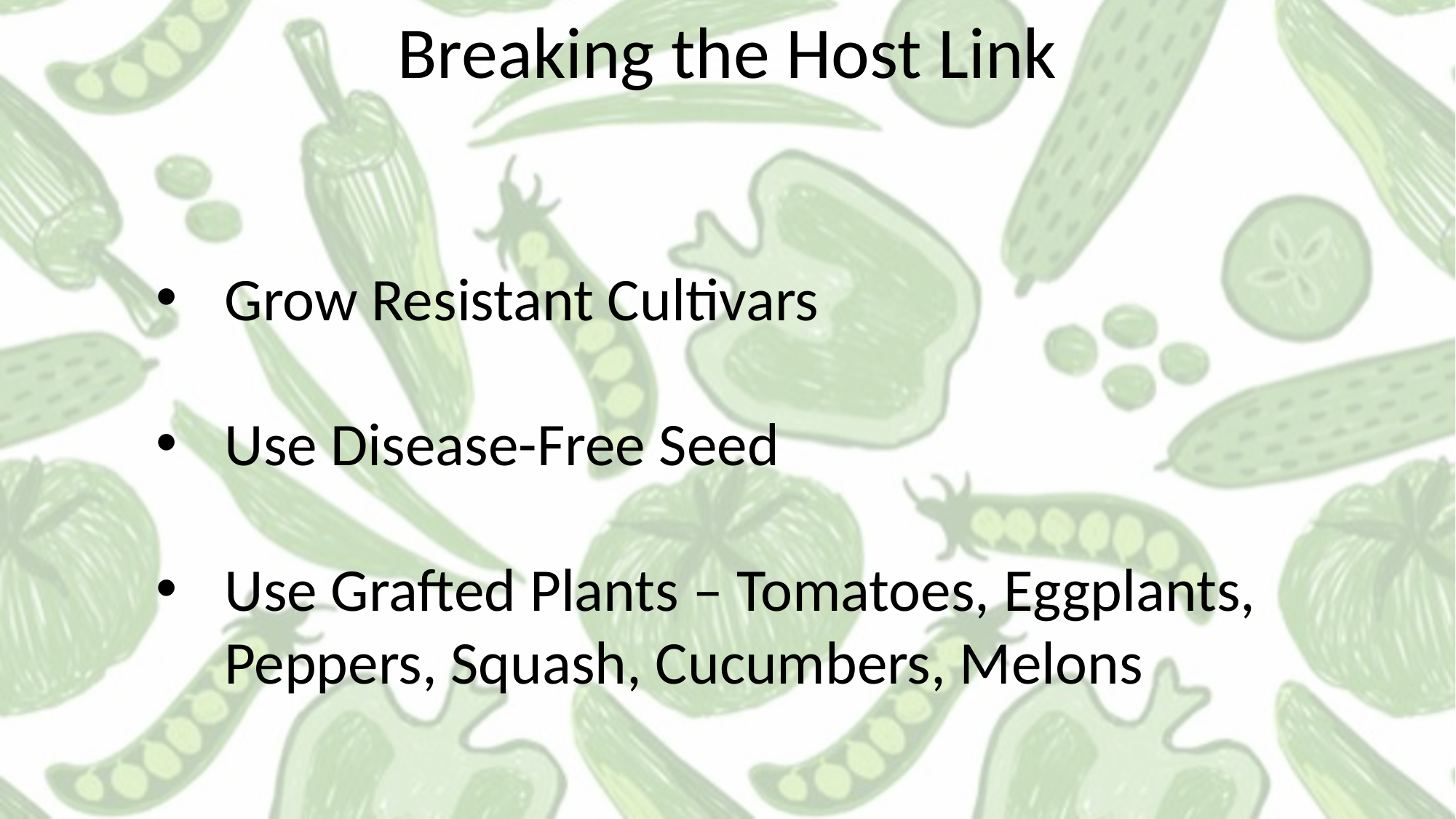

Breaking the Host Link
Grow Resistant Cultivars

Use Disease-Free Seed

Use Grafted Plants – Tomatoes, Eggplants, Peppers, Squash, Cucumbers, Melons